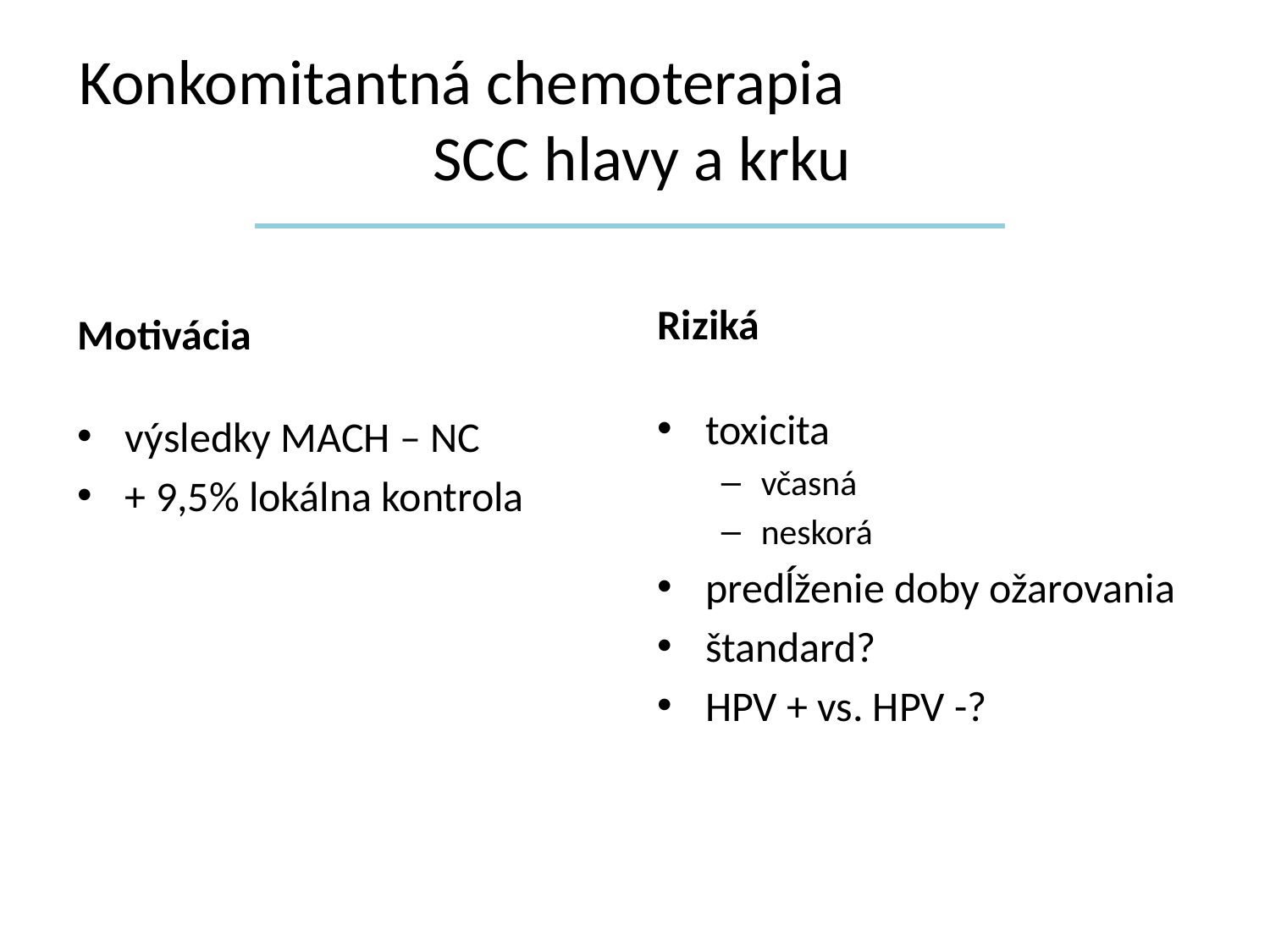

# Konkomitantná chemoterapia                          SCC hlavy a krku
Riziká
Motivácia
toxicita
včasná
neskorá
predĺženie doby ožarovania
štandard?
HPV + vs. HPV -?
výsledky MACH – NC
+ 9,5% lokálna kontrola